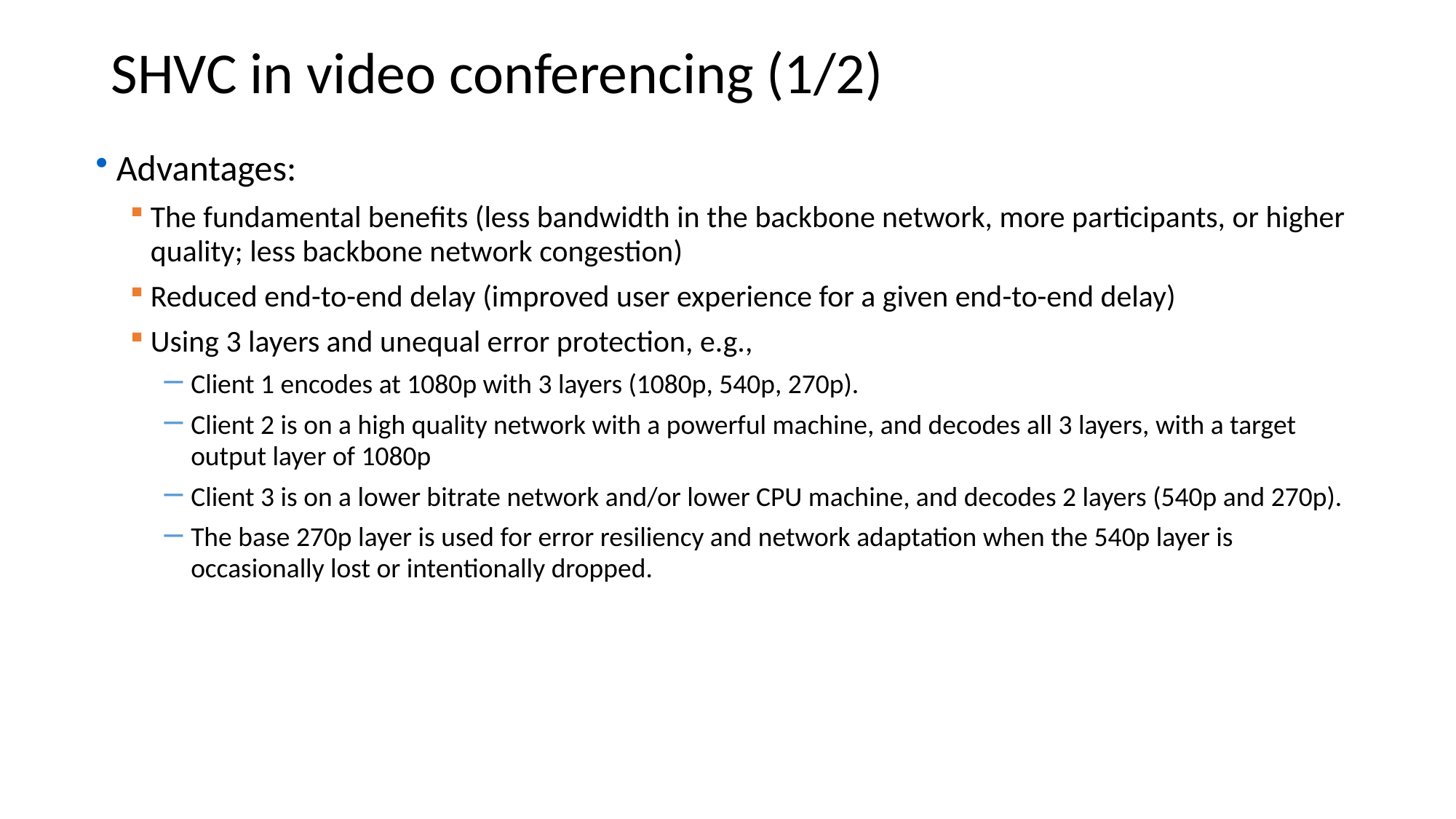

# SHVC in video conferencing (1/2)
Advantages:
The fundamental benefits (less bandwidth in the backbone network, more participants, or higher quality; less backbone network congestion)
Reduced end-to-end delay (improved user experience for a given end-to-end delay)
Using 3 layers and unequal error protection, e.g.,
Client 1 encodes at 1080p with 3 layers (1080p, 540p, 270p).
Client 2 is on a high quality network with a powerful machine, and decodes all 3 layers, with a target output layer of 1080p
Client 3 is on a lower bitrate network and/or lower CPU machine, and decodes 2 layers (540p and 270p).
The base 270p layer is used for error resiliency and network adaptation when the 540p layer is occasionally lost or intentionally dropped.